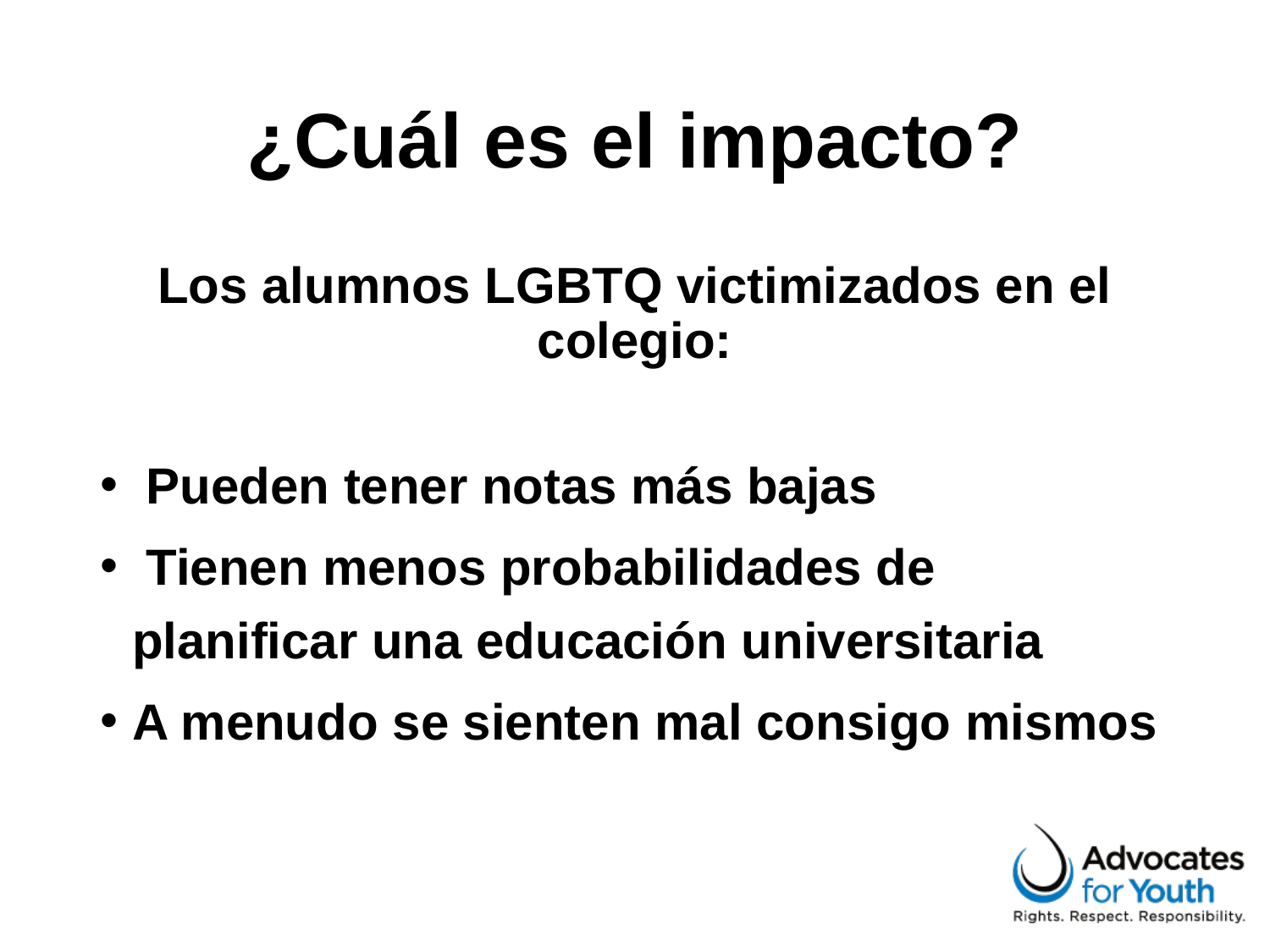

# ¿Cuál es el impacto?
Los alumnos LGBTQ victimizados en el colegio:

 Pueden tener notas más bajas
 Tienen menos probabilidades de planificar una educación universitaria
A menudo se sienten mal consigo mismos